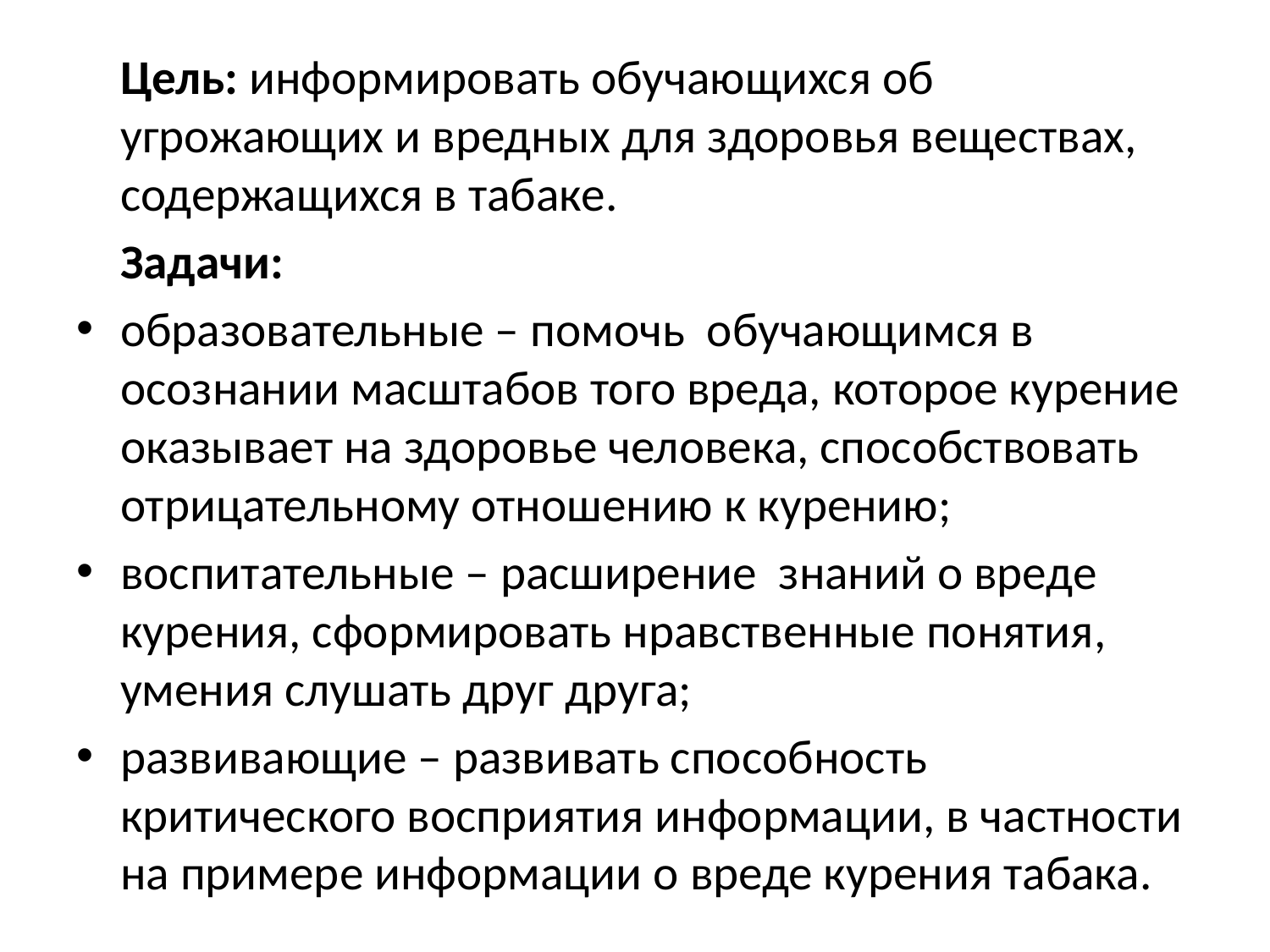

Цель: информировать обучающихся об угрожающих и вредных для здоровья веществах, содержащихся в табаке.
	Задачи:
образовательные – помочь  обучающимся в осознании масштабов того вреда, которое курение оказывает на здоровье человека, способствовать отрицательному отношению к курению;
воспитательные – расширение  знаний о вреде курения, сформировать нравственные понятия,  умения слушать друг друга;
развивающие – развивать способность критического восприятия информации, в частности на примере информации о вреде курения табака.